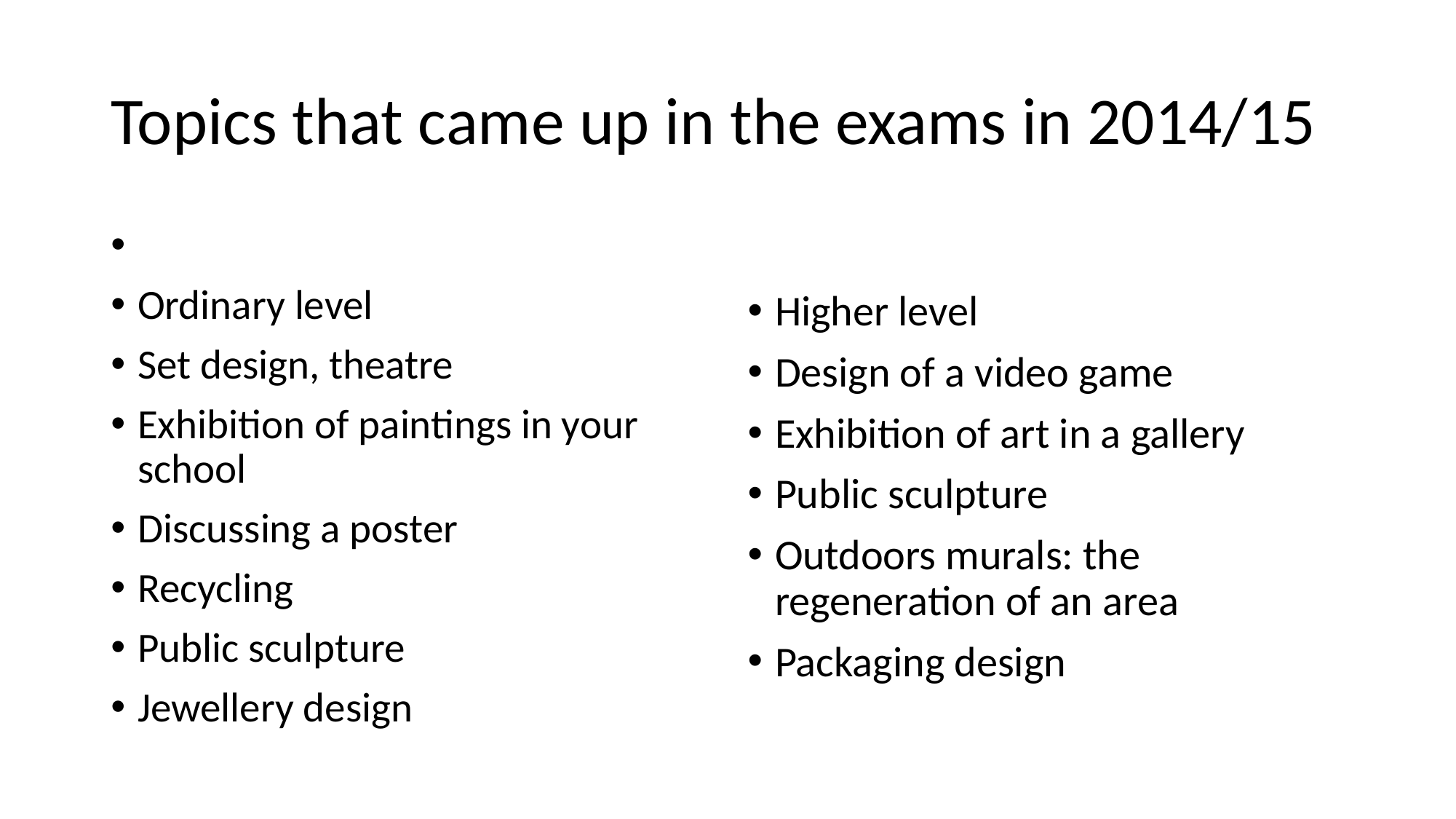

# Topics that came up in the exams in 2014/15

Ordinary level
Set design, theatre
Exhibition of paintings in your school
Discussing a poster
Recycling
Public sculpture
Jewellery design

Higher level
Design of a video game
Exhibition of art in a gallery
Public sculpture
Outdoors murals: the regeneration of an area
Packaging design